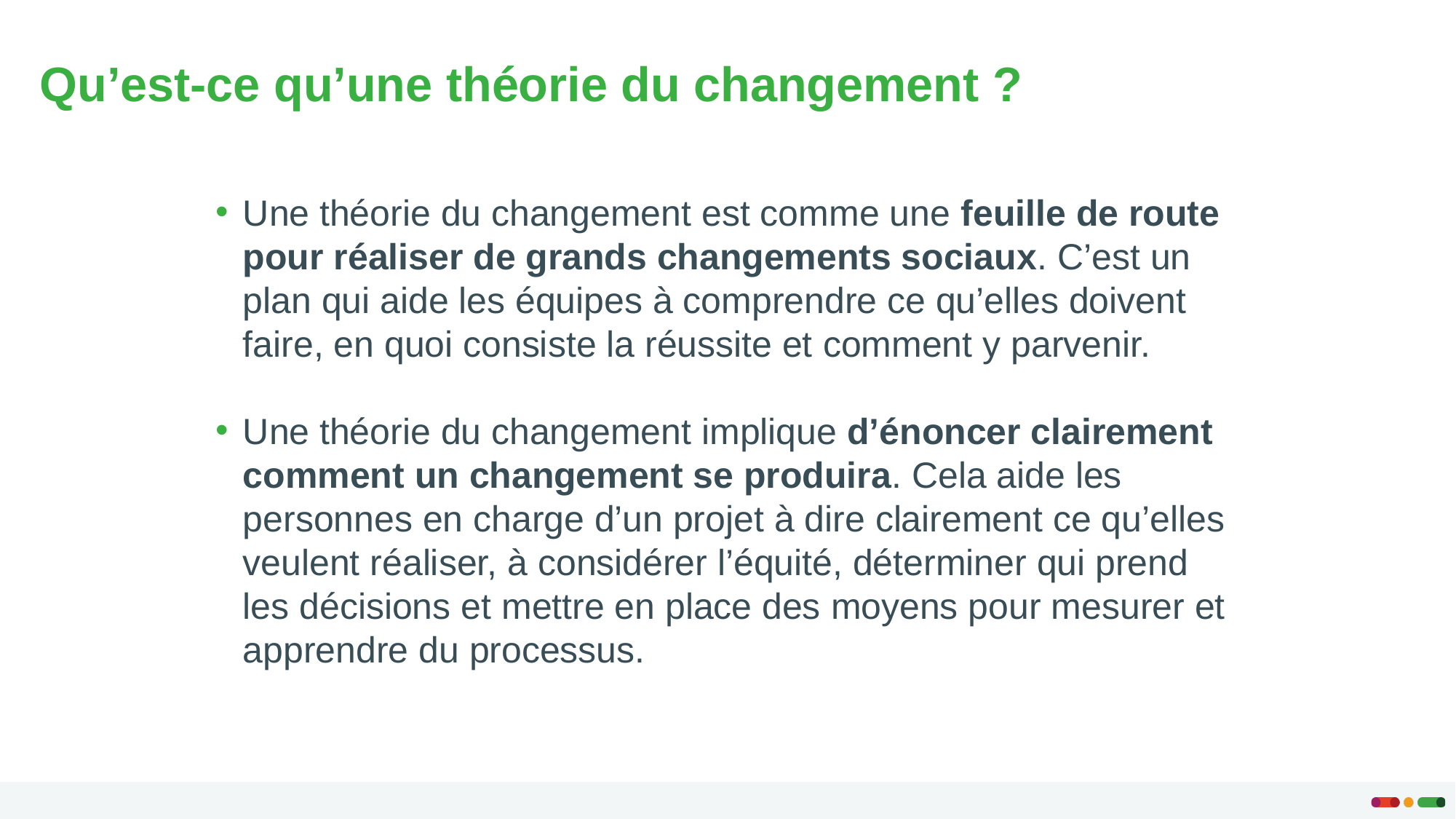

Qu’est-ce qu’une théorie du changement ?
Une théorie du changement est comme une feuille de route pour réaliser de grands changements sociaux. C’est un plan qui aide les équipes à comprendre ce qu’elles doivent faire, en quoi consiste la réussite et comment y parvenir.

Une théorie du changement implique d’énoncer clairement comment un changement se produira. Cela aide les personnes en charge d’un projet à dire clairement ce qu’elles veulent réaliser, à considérer l’équité, déterminer qui prend les décisions et mettre en place des moyens pour mesurer et apprendre du processus.